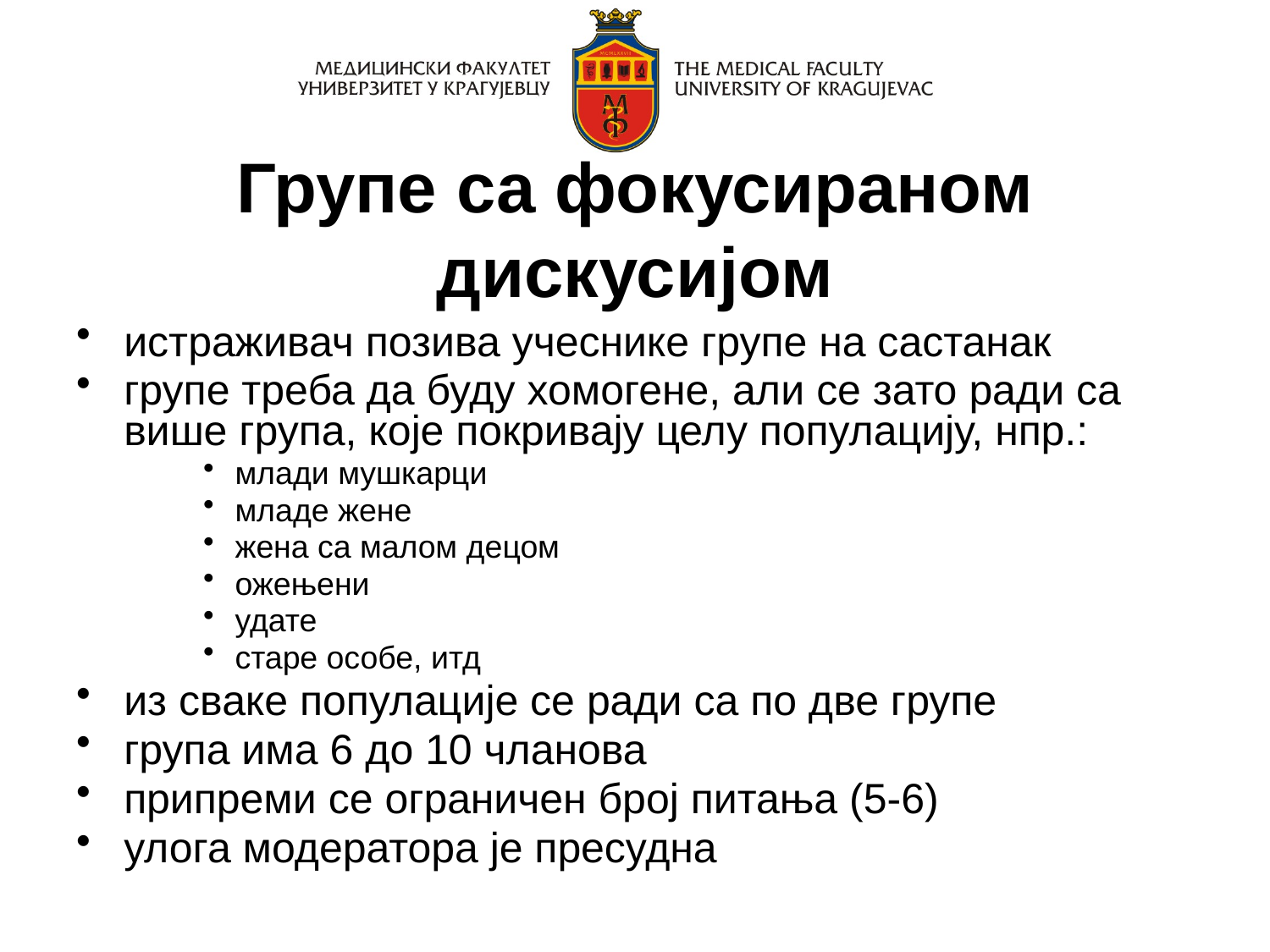

# Групе са фокусираном дискусијом
истраживач позива учеснике групе на састанак
групе треба да буду хомогене, али се зато ради са више група, које покривају целу популацију, нпр.:
млади мушкарци
младе жене
жена са малом децом
ожењени
удате
старе особе, итд
из сваке популације се ради са по две групе
група има 6 до 10 чланова
припреми се ограничен број питања (5-6)
улога модератора је пресудна